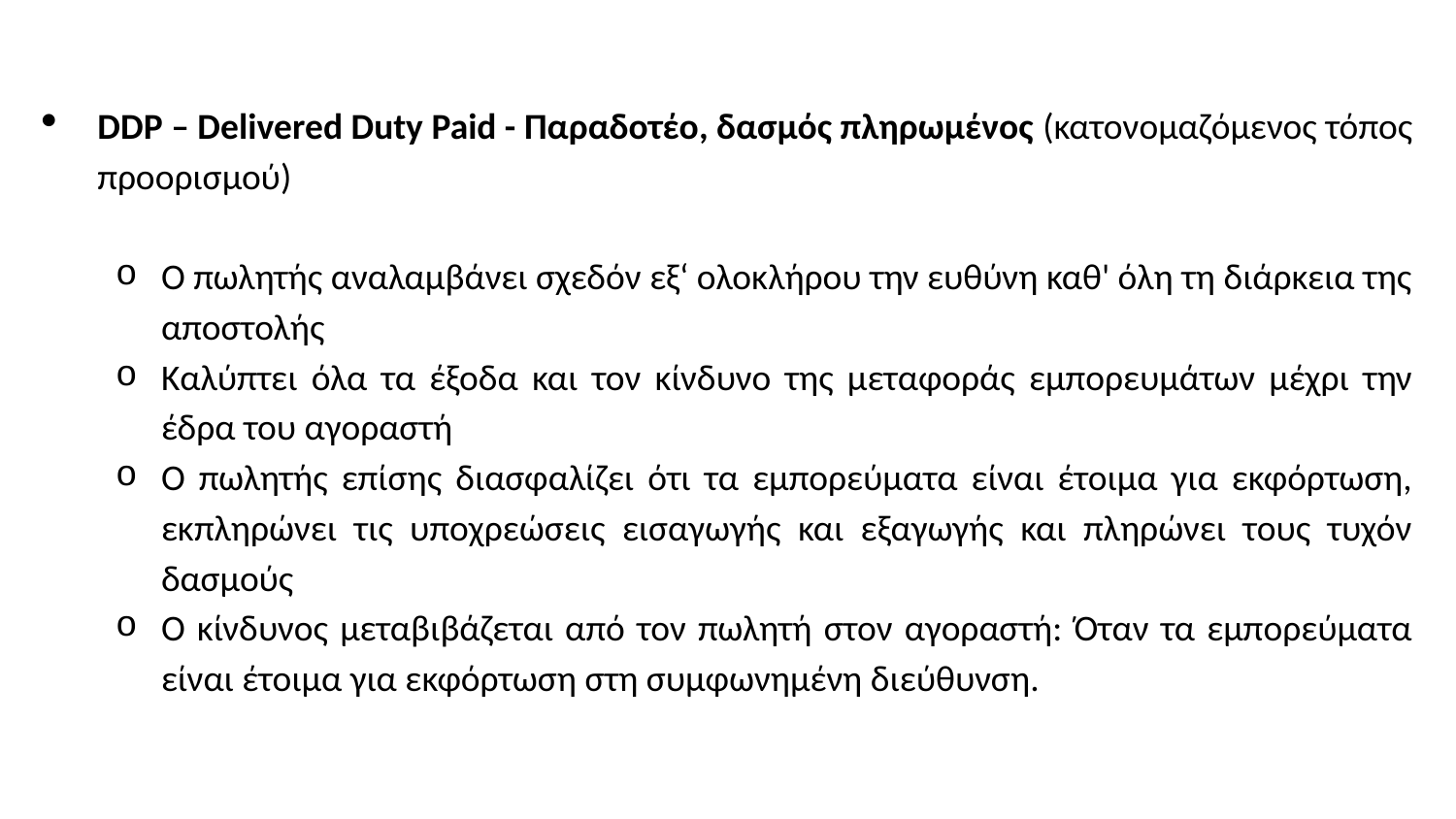

DDP – Delivered Duty Paid - Παραδοτέο, δασμός πληρωμένος (κατονομαζόμενος τόπος προορισμού)

Ο πωλητής αναλαμβάνει σχεδόν εξ‘ ολοκλήρου την ευθύνη καθ' όλη τη διάρκεια της αποστολής
Καλύπτει όλα τα έξοδα και τον κίνδυνο της μεταφοράς εμπορευμάτων μέχρι την έδρα του αγοραστή
Ο πωλητής επίσης διασφαλίζει ότι τα εμπορεύματα είναι έτοιμα για εκφόρτωση, εκπληρώνει τις υποχρεώσεις εισαγωγής και εξαγωγής και πληρώνει τους τυχόν δασμούς
Ο κίνδυνος μεταβιβάζεται από τον πωλητή στον αγοραστή: Όταν τα εμπορεύματα είναι έτοιμα για εκφόρτωση στη συμφωνημένη διεύθυνση.